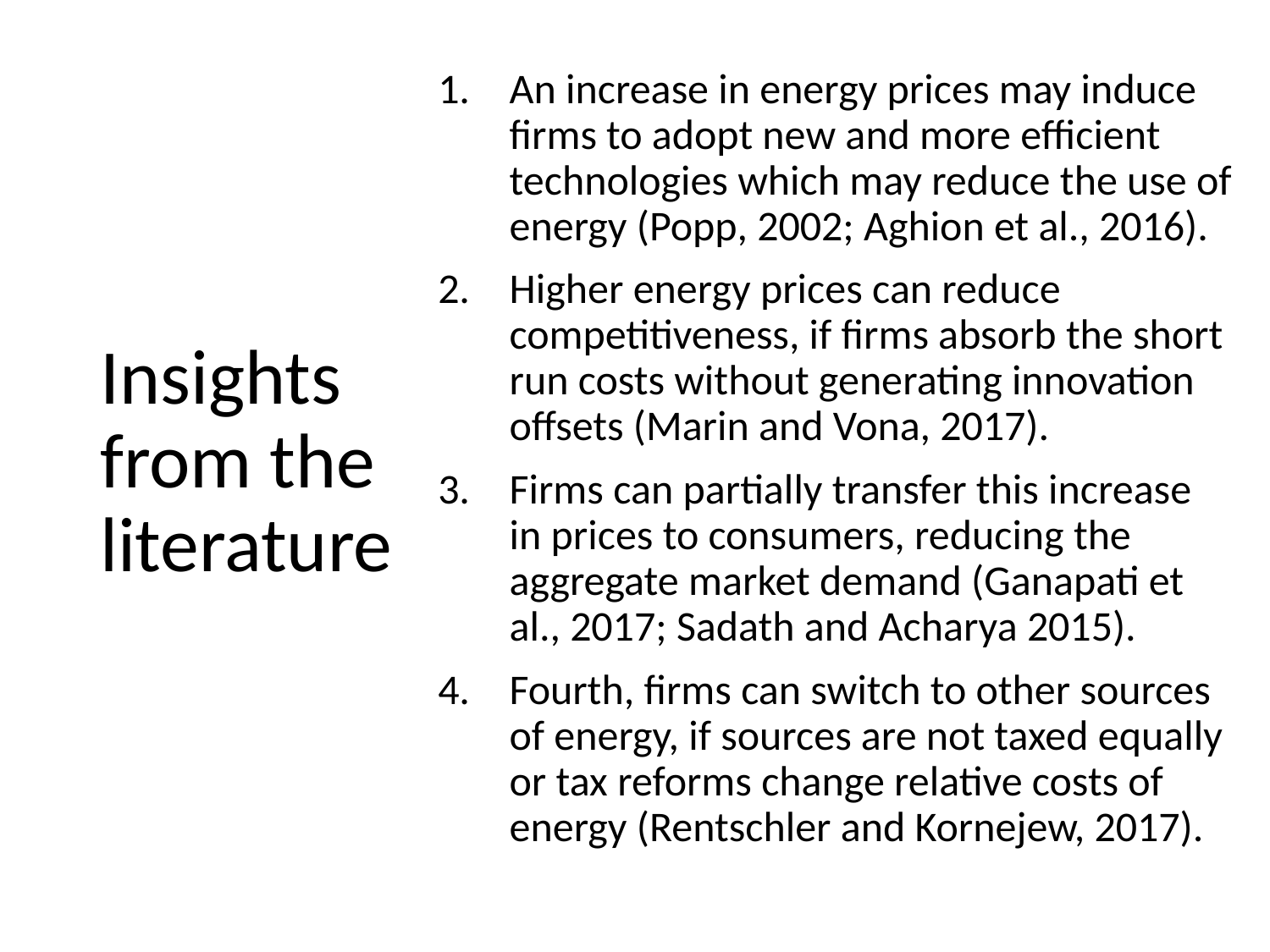

An increase in energy prices may induce firms to adopt new and more efficient technologies which may reduce the use of energy (Popp, 2002; Aghion et al., 2016).
Higher energy prices can reduce competitiveness, if firms absorb the short run costs without generating innovation offsets (Marin and Vona, 2017).
Firms can partially transfer this increase in prices to consumers, reducing the aggregate market demand (Ganapati et al., 2017; Sadath and Acharya 2015).
Fourth, firms can switch to other sources of energy, if sources are not taxed equally or tax reforms change relative costs of energy (Rentschler and Kornejew, 2017).

# Insights from the literature